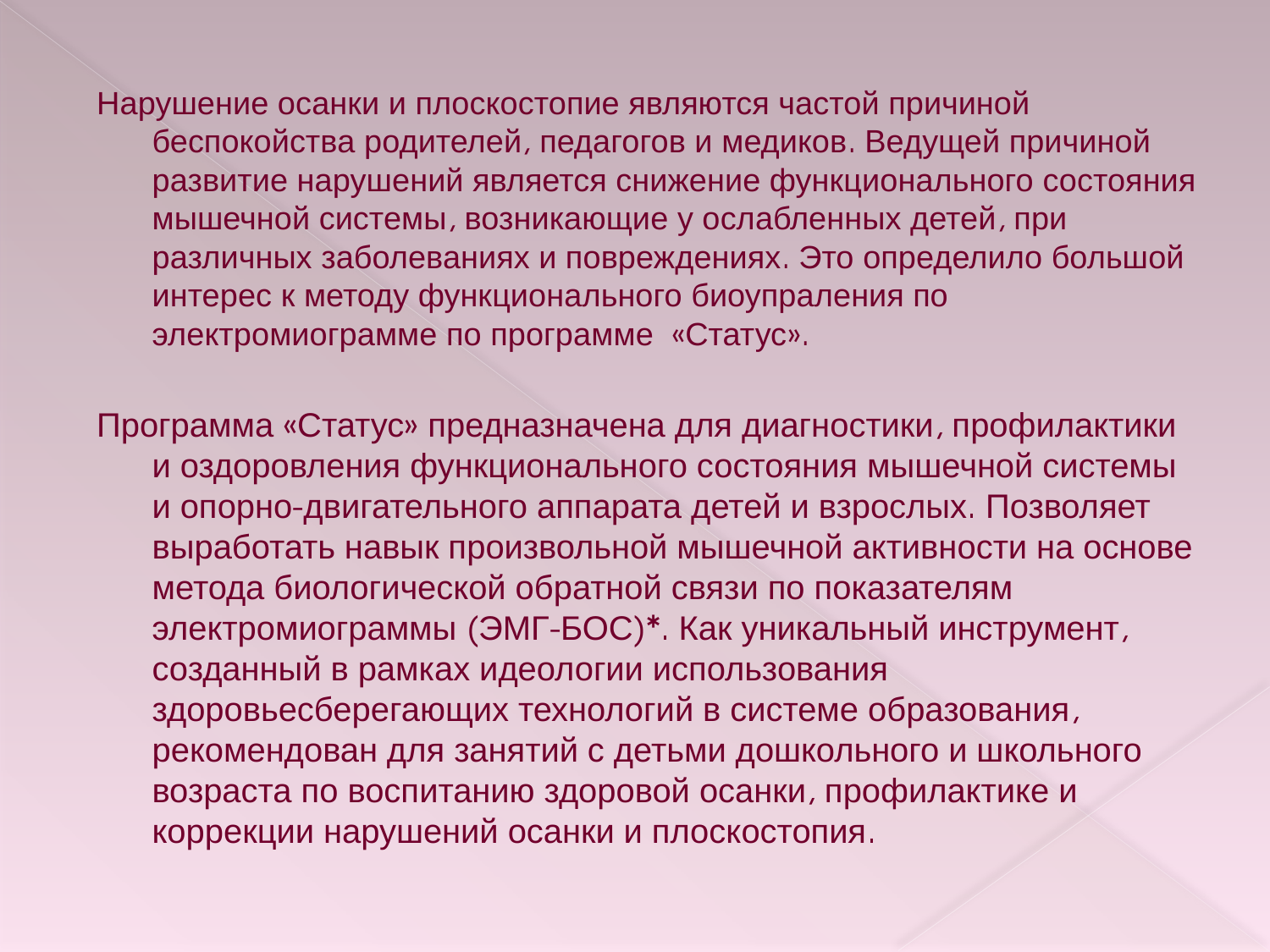

Нарушение осанки и плоскостопие являются частой причиной беспокойства родителей, педагогов и медиков. Ведущей причиной развитие нарушений является снижение функционального состояния мышечной системы, возникающие у ослабленных детей, при различных заболеваниях и повреждениях. Это определило большой интерес к методу функционального биоупраления по электромиограмме по программе  «Статус».

Программа «Статус» предназначена для диагностики, профилактики и оздоровления функционального состояния мышечной системы и опорно-двигательного аппарата детей и взрослых. Позволяет выработать навык произвольной мышечной активности на основе метода биологической обратной связи по показателям электромиограммы (ЭМГ-БОС)*. Как уникальный инструмент, созданный в рамках идеологии использования здоровьесберегающих технологий в системе образования, рекомендован для занятий с детьми дошкольного и школьного возраста по воспитанию здоровой осанки, профилактике и коррекции нарушений осанки и плоскостопия.